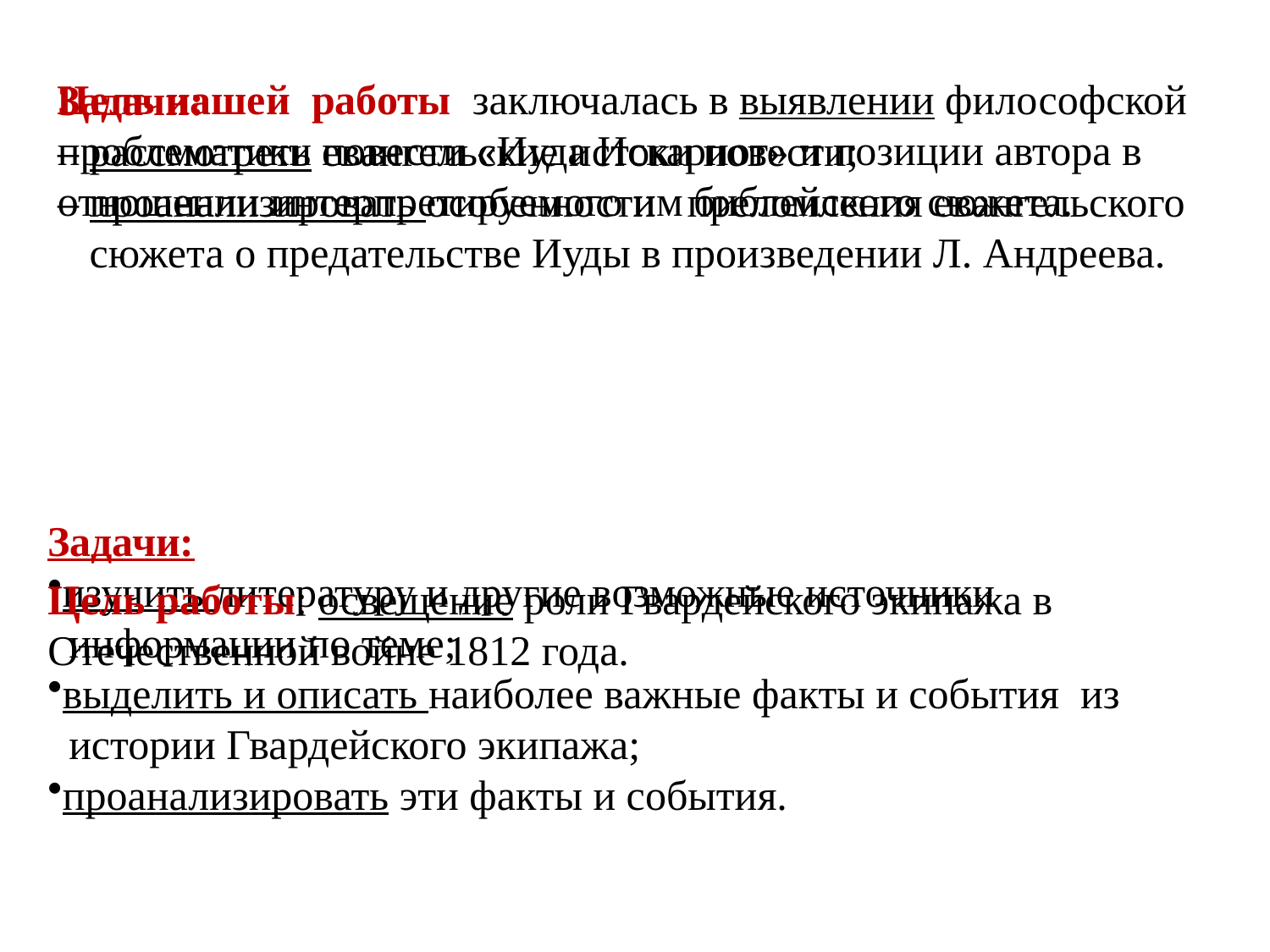

Задачи:
– рассмотреть евангельские истоки повести;
– проанализировать особенности   преломления евангельского
   сюжета о предательстве Иуды в произведении Л. Андреева.
Цель нашей  работы  заключалась в выявлении философской проблематики повести «Иуда Искариот» и позиции автора в отношении интерпретируемого им библейского сюжета.
Задачи:
изучить литературу и другие возможные источники
  информации по теме;
выделить и описать наиболее важные факты и события  из
  истории Гвардейского экипажа;
проанализировать эти факты и события.
Цель работы: освещение роли Гвардейского экипажа в Отечественной войне 1812 года.